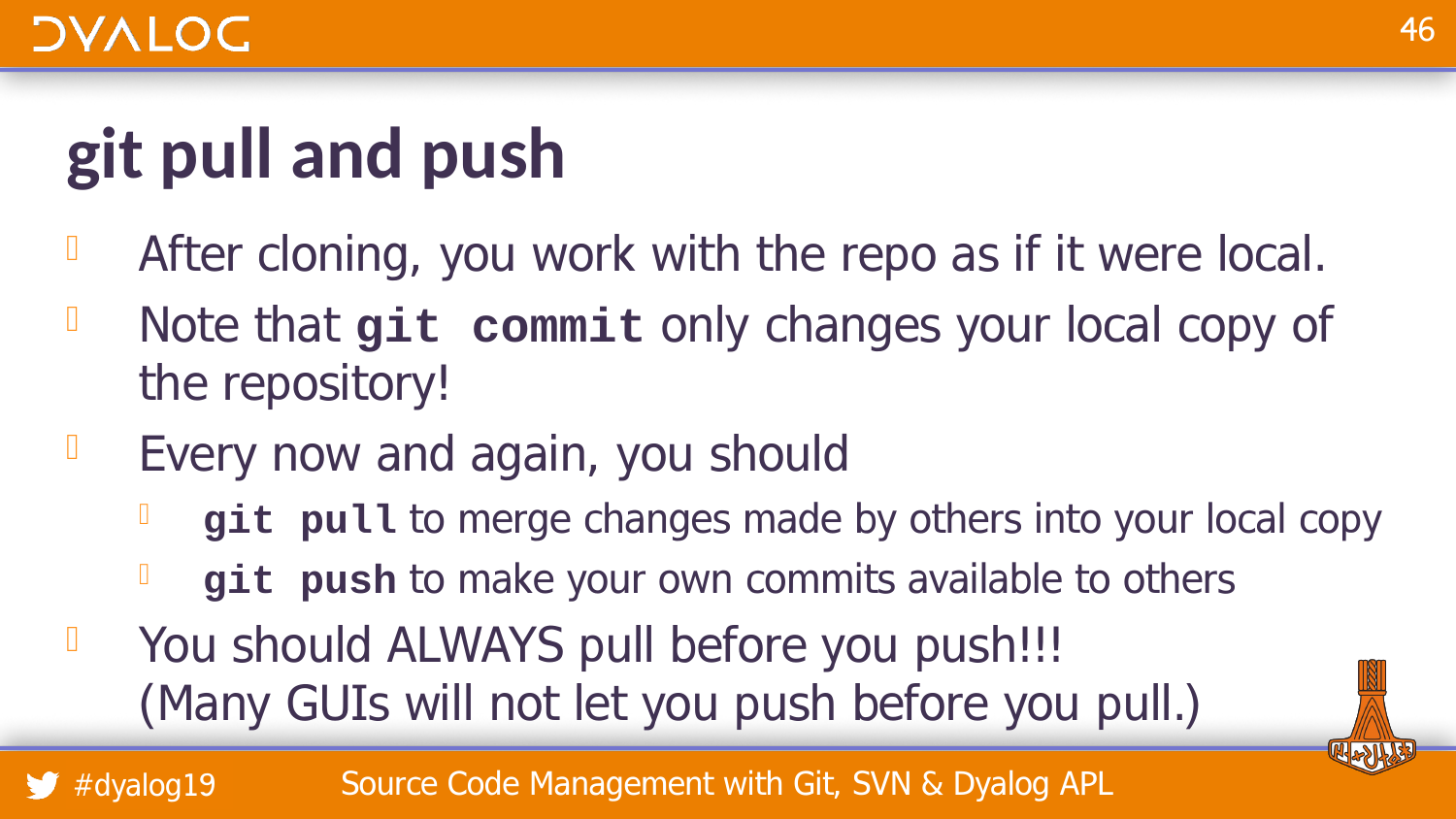

# git pull and push
After cloning, you work with the repo as if it were local.
Note that git commit only changes your local copy of the repository!
Every now and again, you should
git pull to merge changes made by others into your local copy
git push to make your own commits available to others
You should ALWAYS pull before you push!!!
(Many GUIs will not let you push before you pull.)